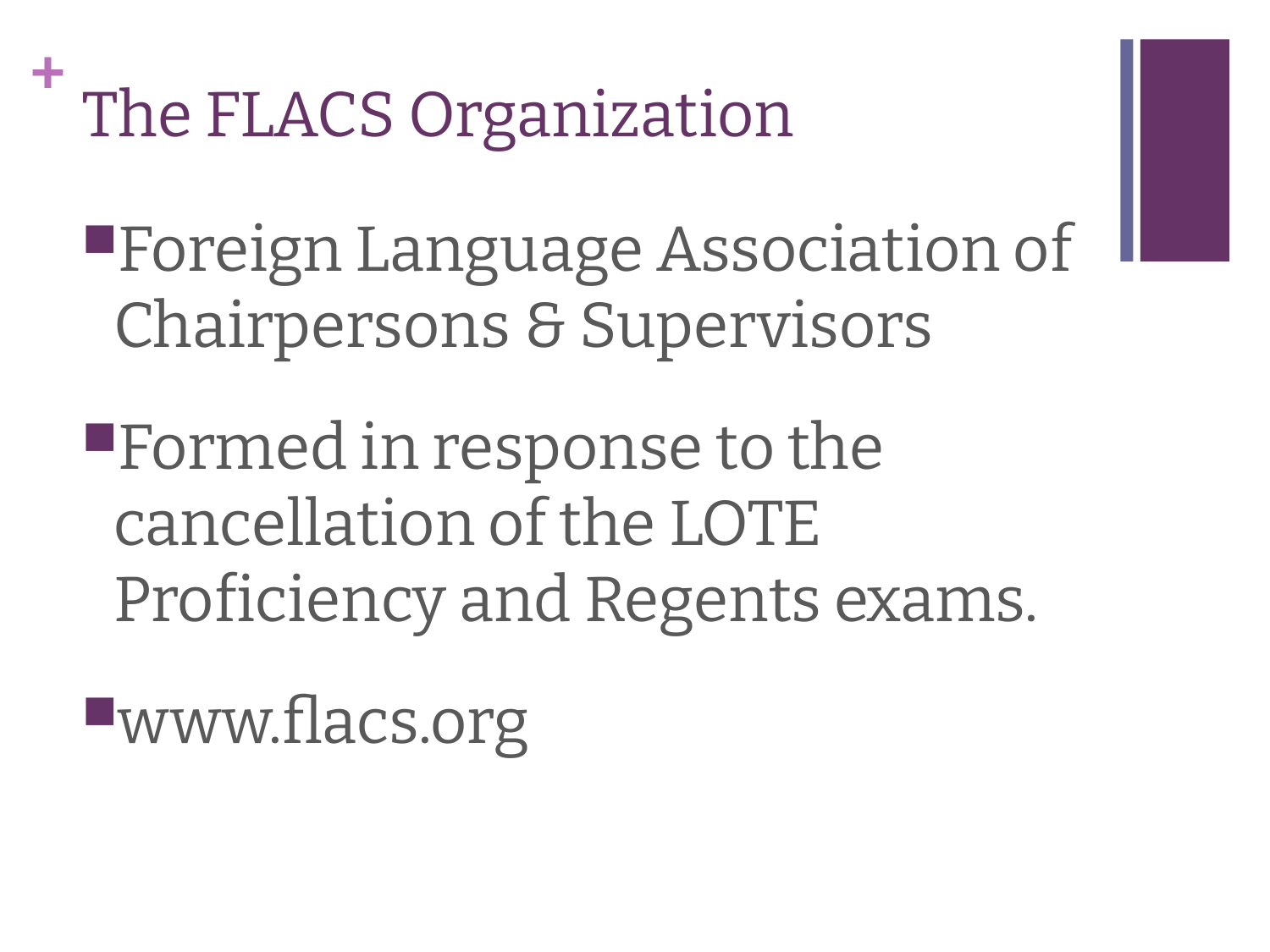

# The FLACS Organization
Foreign Language Association of Chairpersons & Supervisors
Formed in response to the cancellation of the LOTE Proficiency and Regents exams.
www.flacs.org